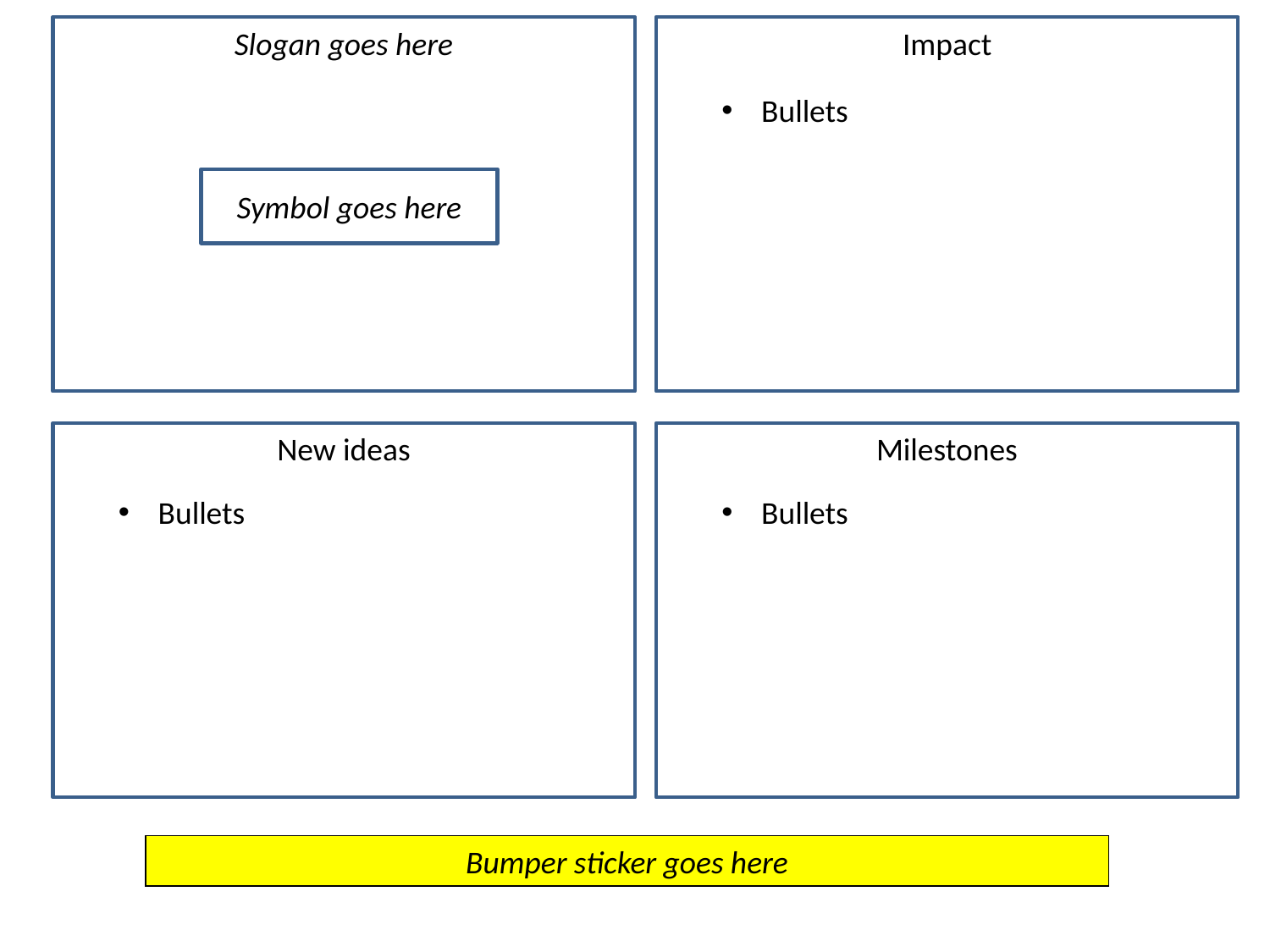

Slogan goes here
Impact
Bullets
Symbol goes here
New ideas
Milestones
Bullets
Bullets
Bumper sticker goes here